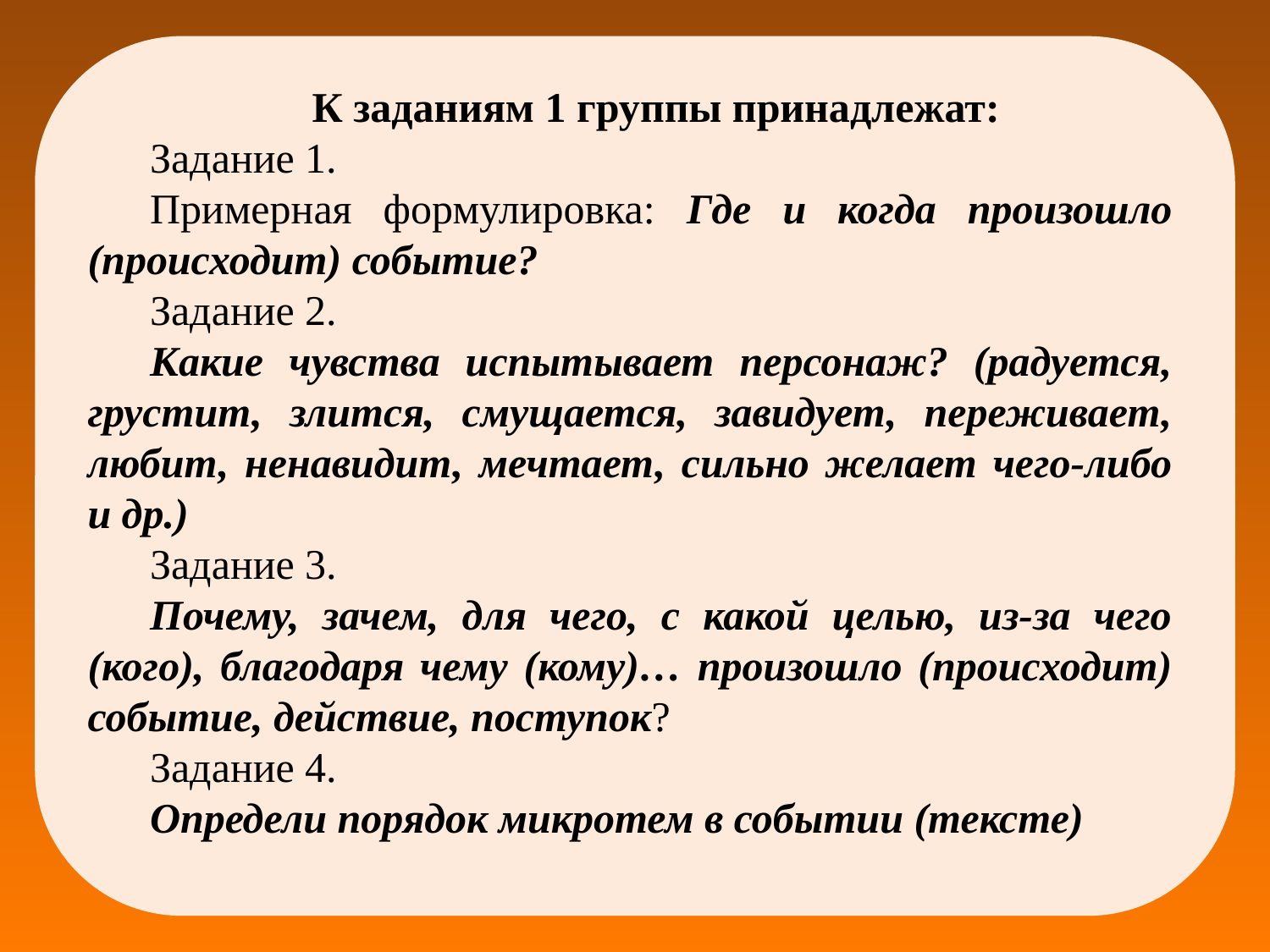

К заданиям 1 группы принадлежат:
Задание 1.
Примерная формулировка: Где и когда произошло (происходит) событие?
Задание 2.
Какие чувства испытывает персонаж? (радуется, грустит, злится, смущается, завидует, переживает, любит, ненавидит, мечтает, сильно желает чего-либо и др.)
Задание 3.
Почему, зачем, для чего, с какой целью, из-за чего (кого), благодаря чему (кому)… произошло (происходит) событие, действие, поступок?
Задание 4.
Определи порядок микротем в событии (тексте)